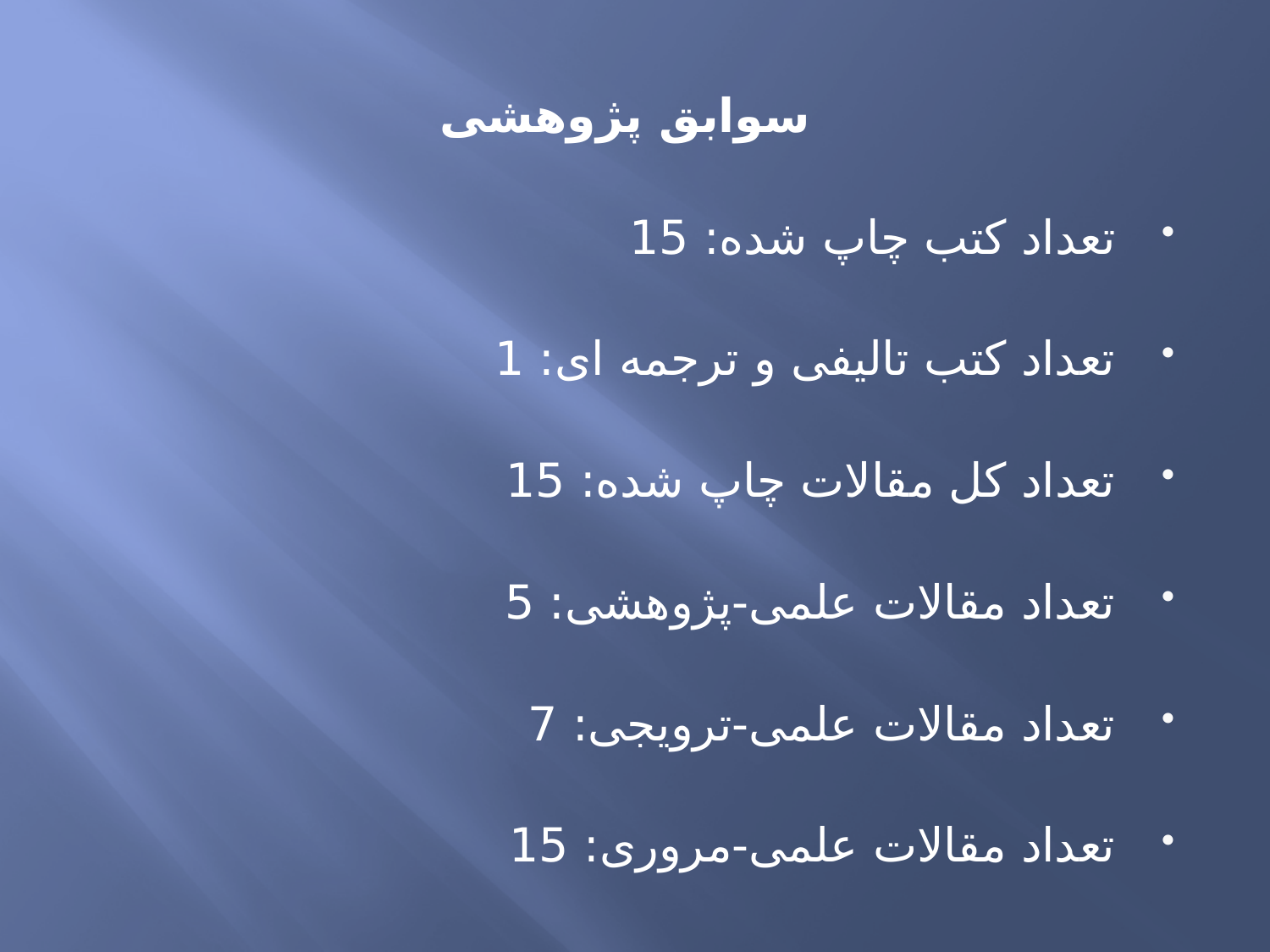

سوابق پژوهشی
تعداد کتب چاپ شده: 15
تعداد کتب تالیفی و ترجمه ای: 1
تعداد کل مقالات چاپ شده: 15
تعداد مقالات علمی-پژوهشی: 5
تعداد مقالات علمی-ترویجی: 7
تعداد مقالات علمی-مروری: 15